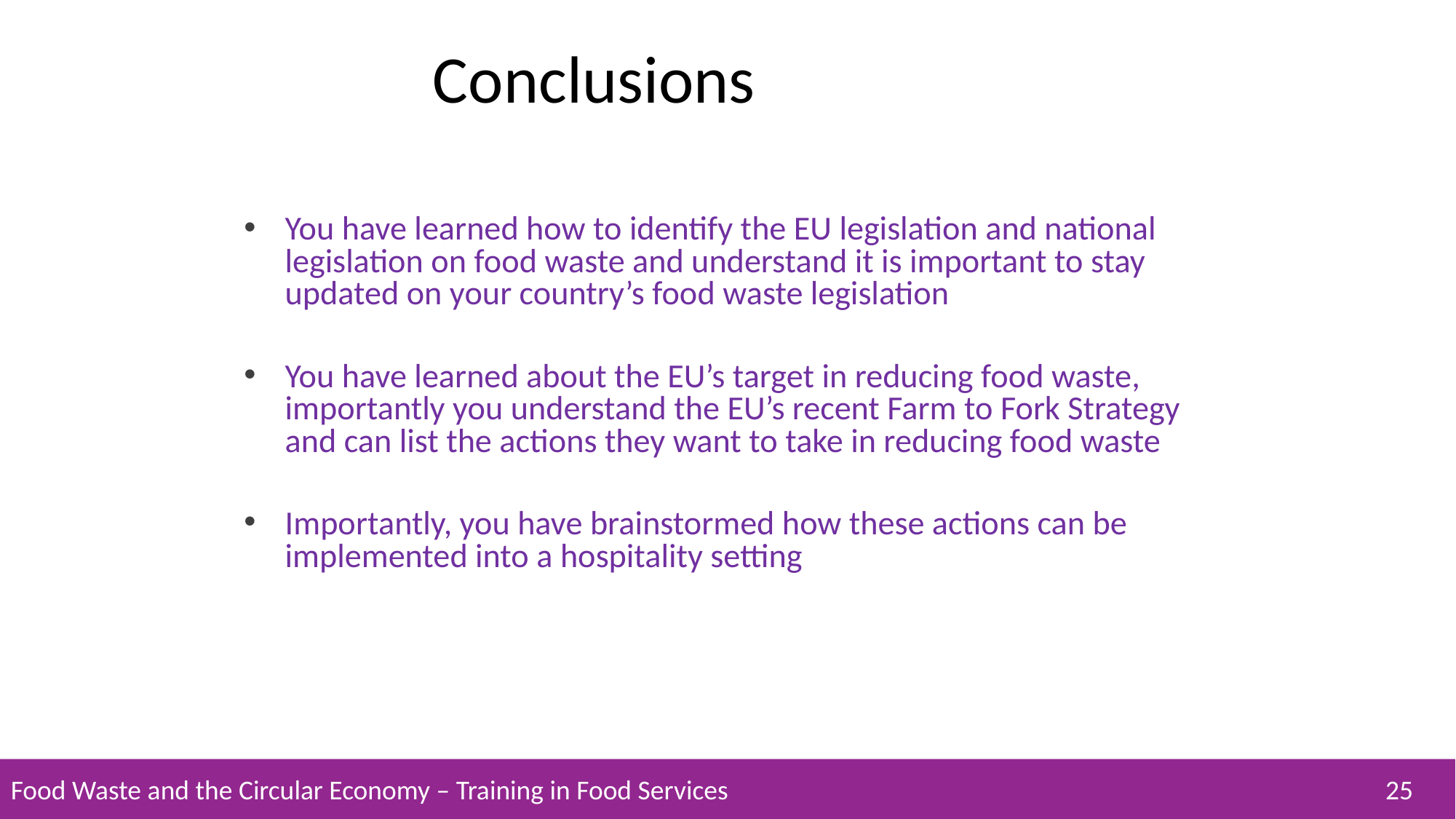

Conclusions

You have learned how to identify the EU legislation and national legislation on food waste and understand it is important to stay updated on your country’s food waste legislation

You have learned about the EU’s target in reducing food waste, importantly you understand the EU’s recent Farm to Fork Strategy and can list the actions they want to take in reducing food waste

Importantly, you have brainstormed how these actions can be implemented into a hospitality setting